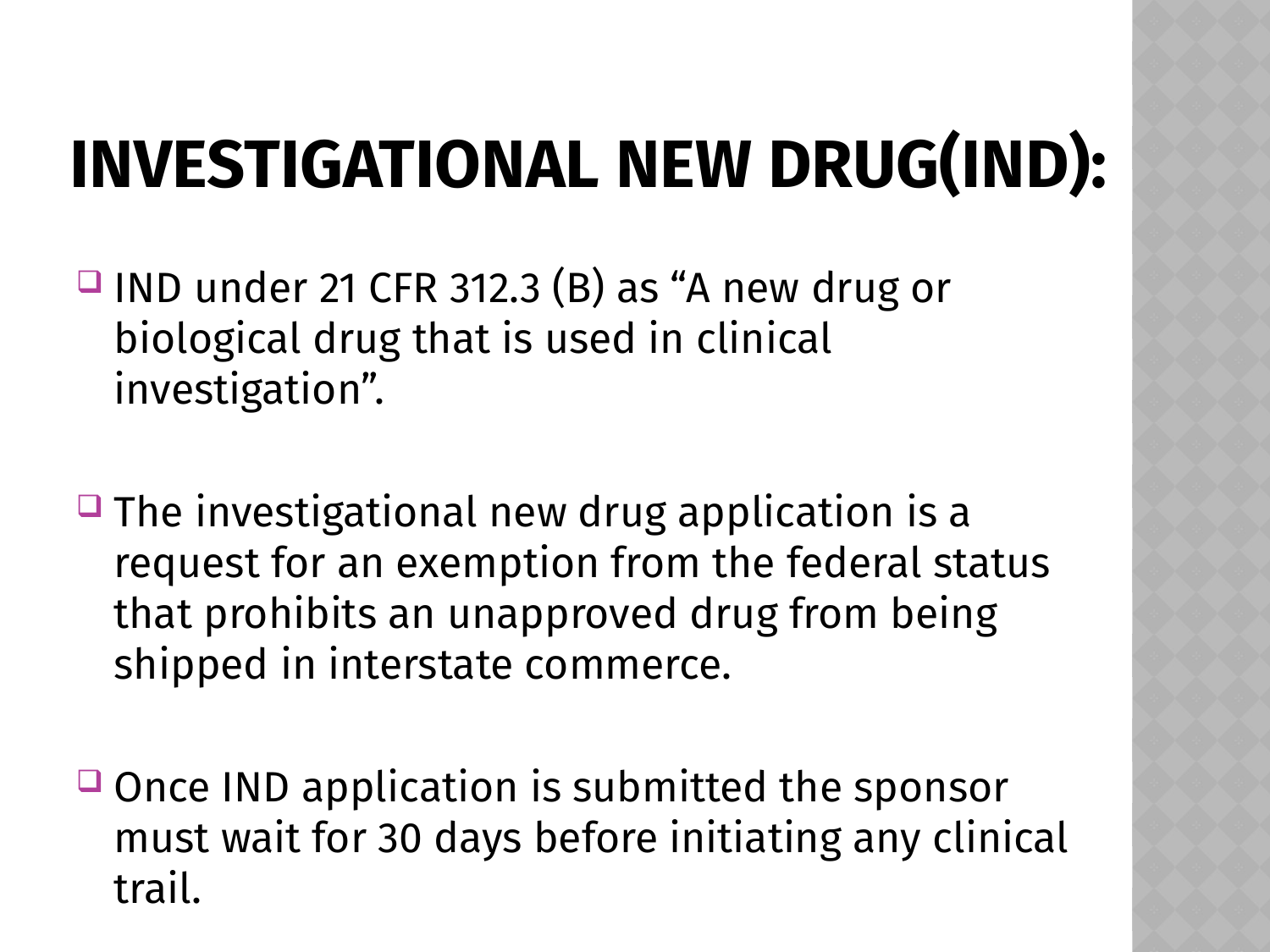

# INVESTIGATIONAL NEW DRUG(IND):
IND under 21 CFR 312.3 (B) as “A new drug or biological drug that is used in clinical investigation”.

The investigational new drug application is a request for an exemption from the federal status that prohibits an unapproved drug from being shipped in interstate commerce.

Once IND application is submitted the sponsor must wait for 30 days before initiating any clinical trail.